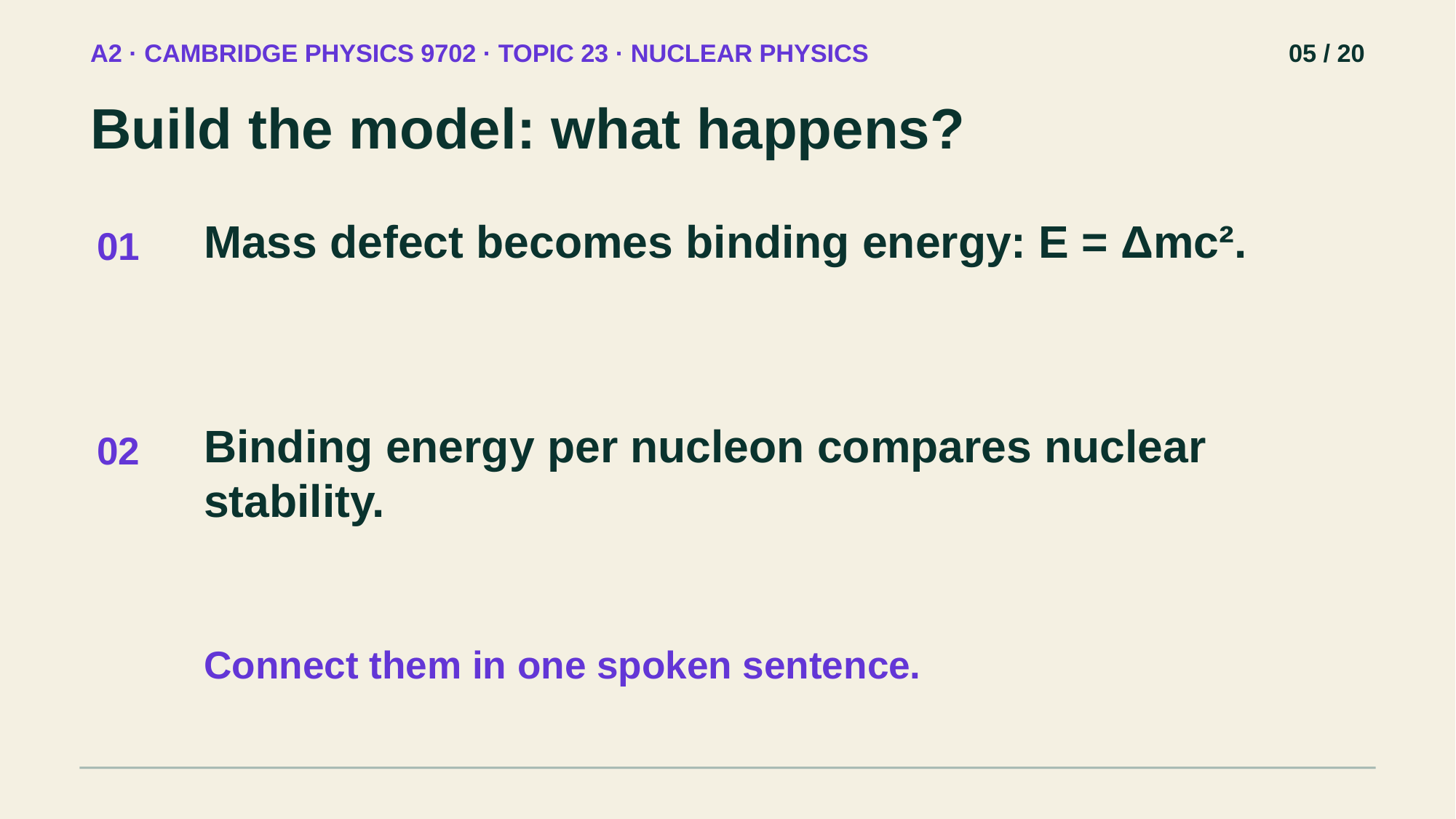

A2 · CAMBRIDGE PHYSICS 9702 · TOPIC 23 · NUCLEAR PHYSICS
05 / 20
Build the model: what happens?
Mass defect becomes binding energy: E = Δmc².
01
Binding energy per nucleon compares nuclear stability.
02
Connect them in one spoken sentence.